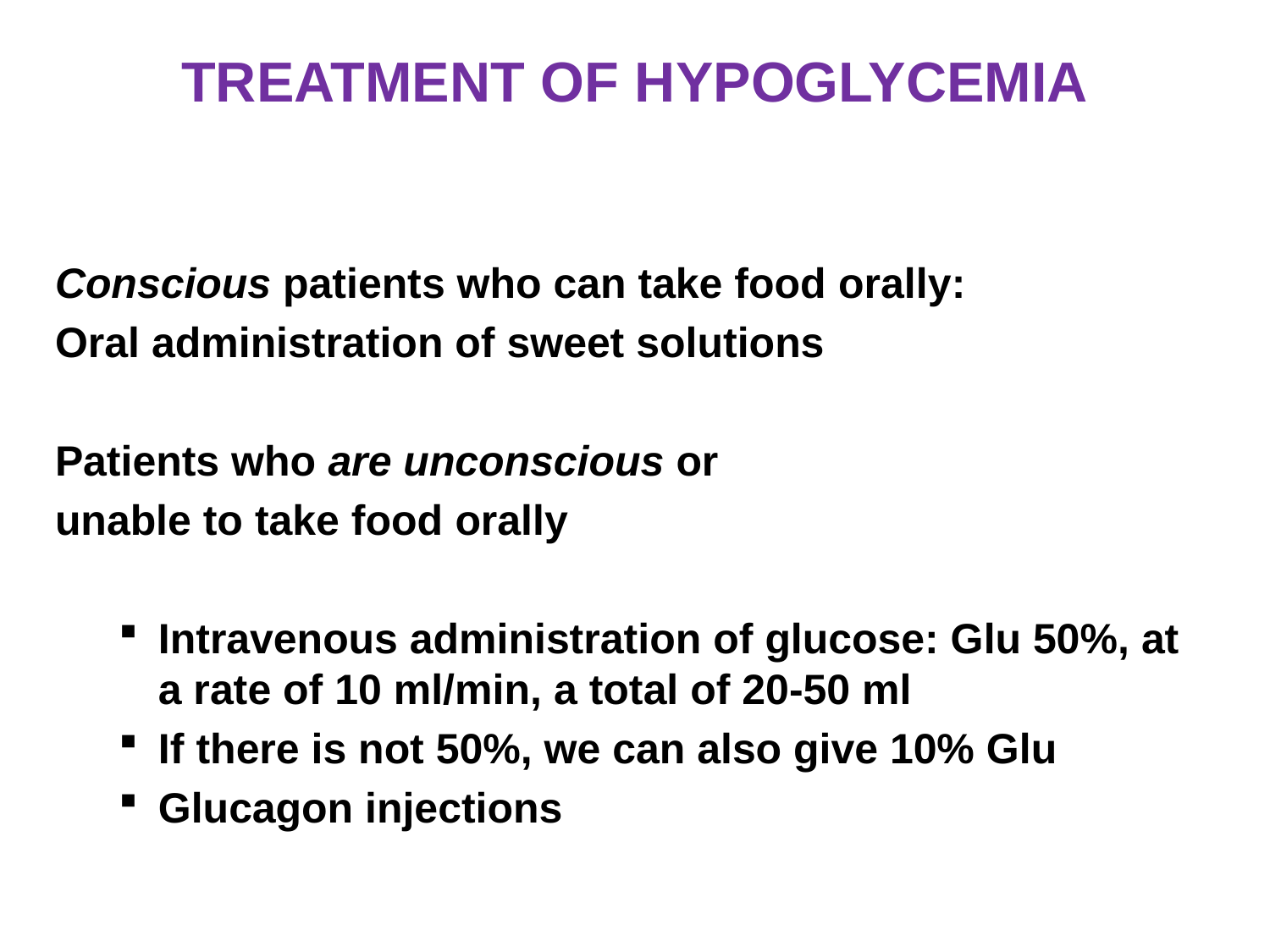

TREATMENT OF HYPOGLYCEMIA

Conscious patients who can take food orally:
Oral administration of sweet solutions

Patients who are unconscious or
unable to take food orally

Intravenous administration of glucose: Glu 50%, at a rate of 10 ml/min, a total of 20-50 ml
If there is not 50%, we can also give 10% Glu
Glucagon injections